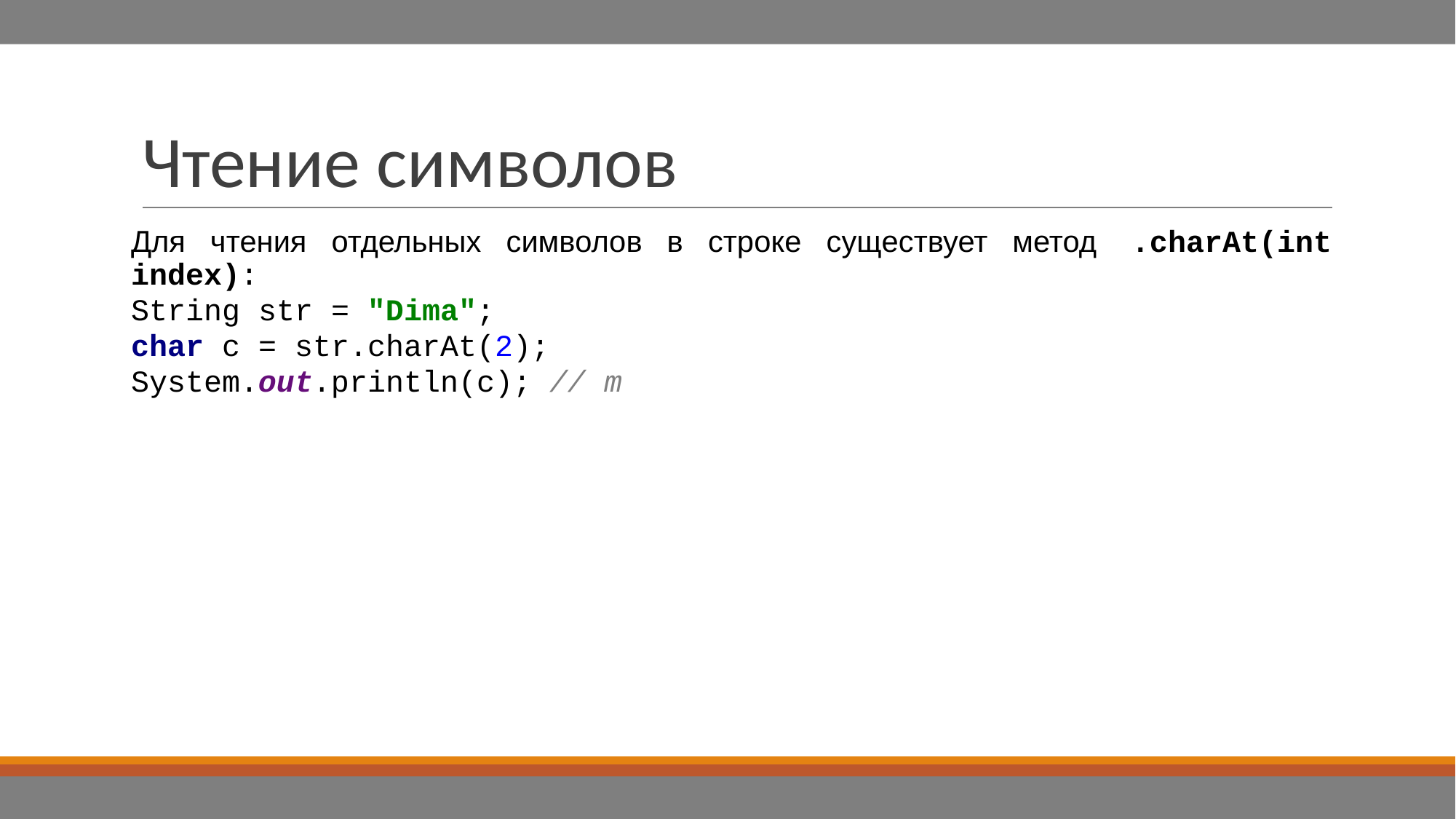

# Чтение символов
Для чтения отдельных символов в строке существует метод .charAt(int index):
String str = "Dima";
char c = str.charAt(2);
System.out.println(c); // m